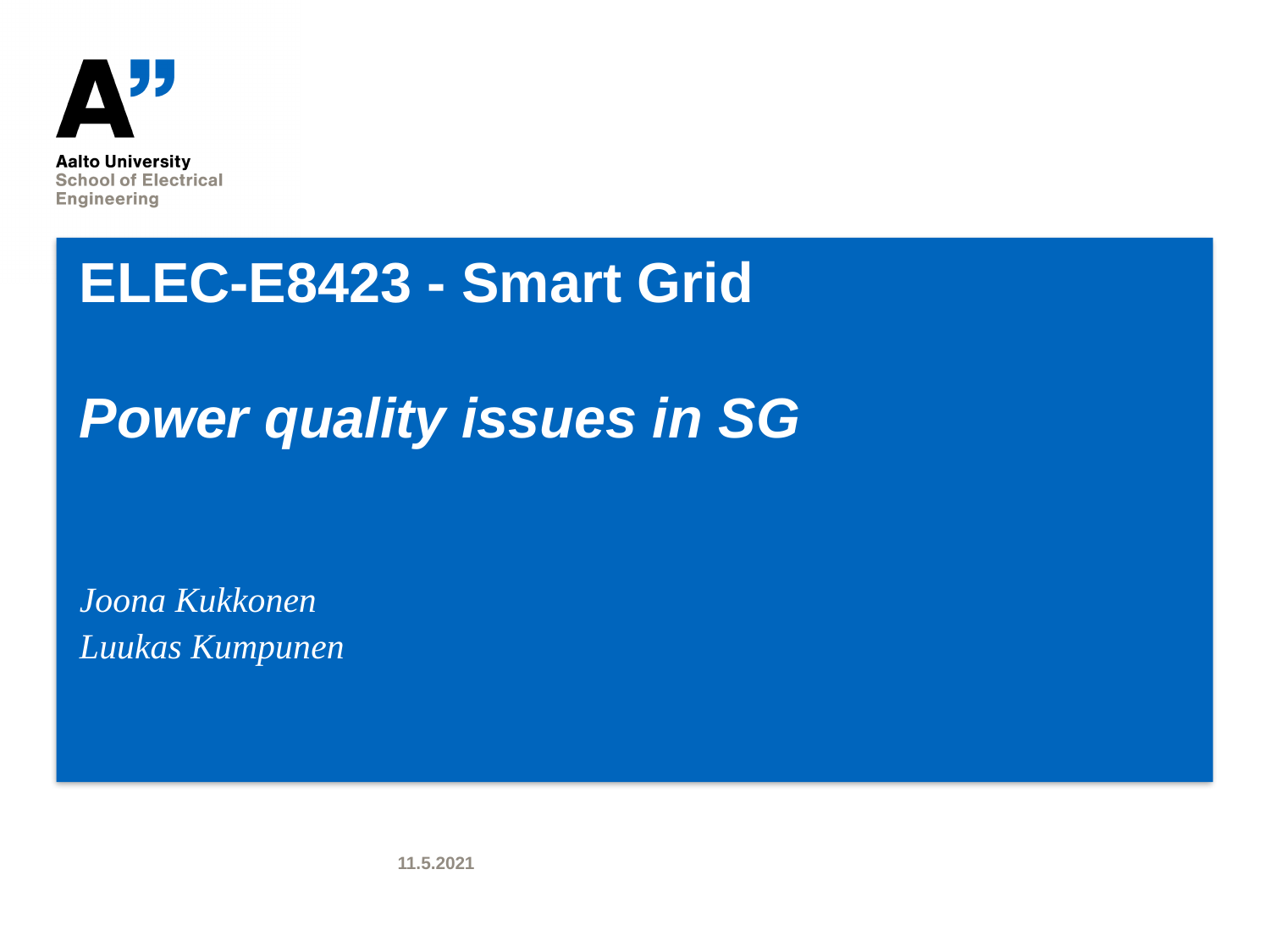

# ELEC-E8423 - Smart Grid Power quality issues in SG
Joona Kukkonen
Luukas Kumpunen

11.5.2021